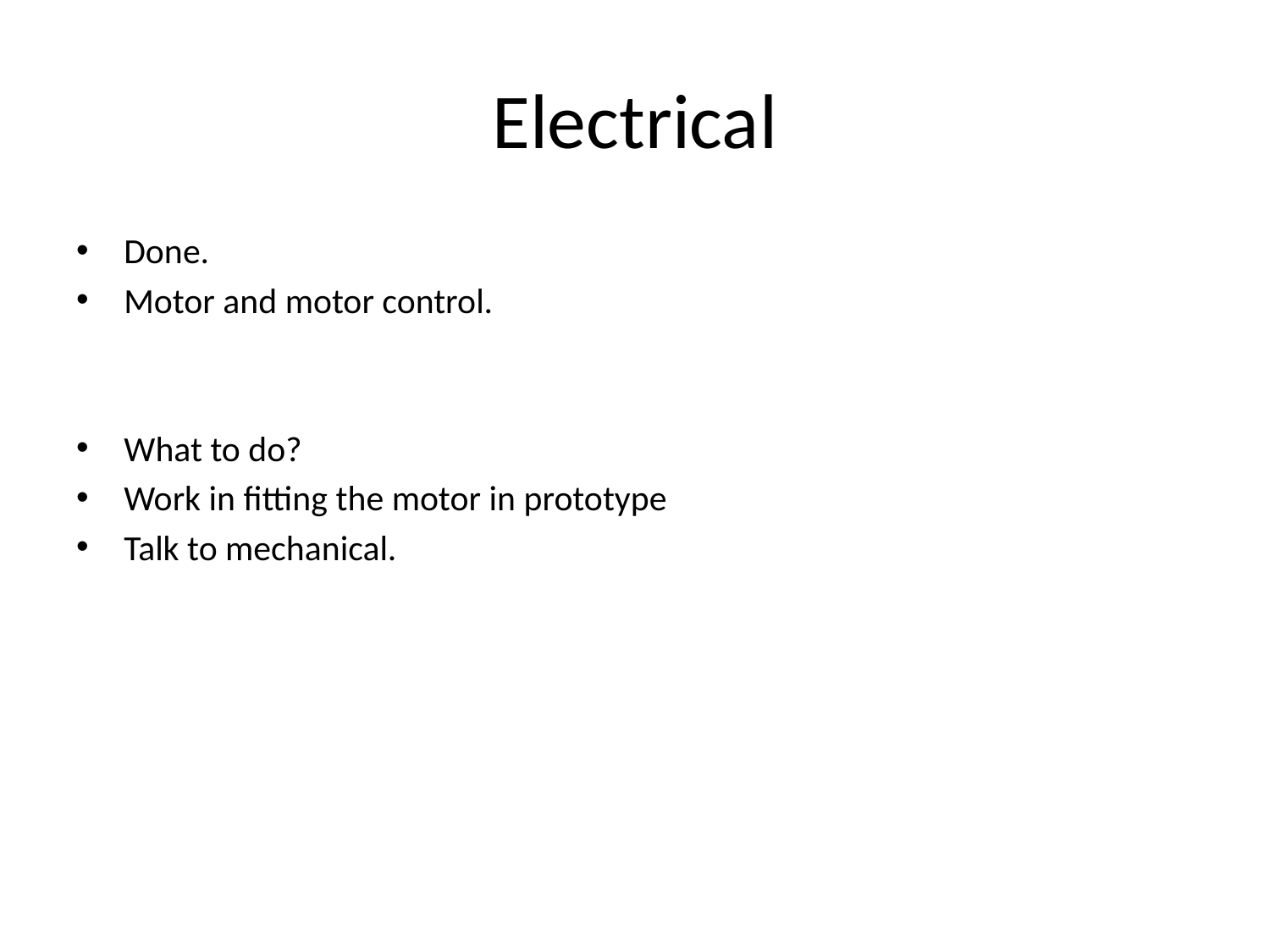

# Electrical
Done.
Motor and motor control.

What to do?
Work in fitting the motor in prototype
Talk to mechanical.